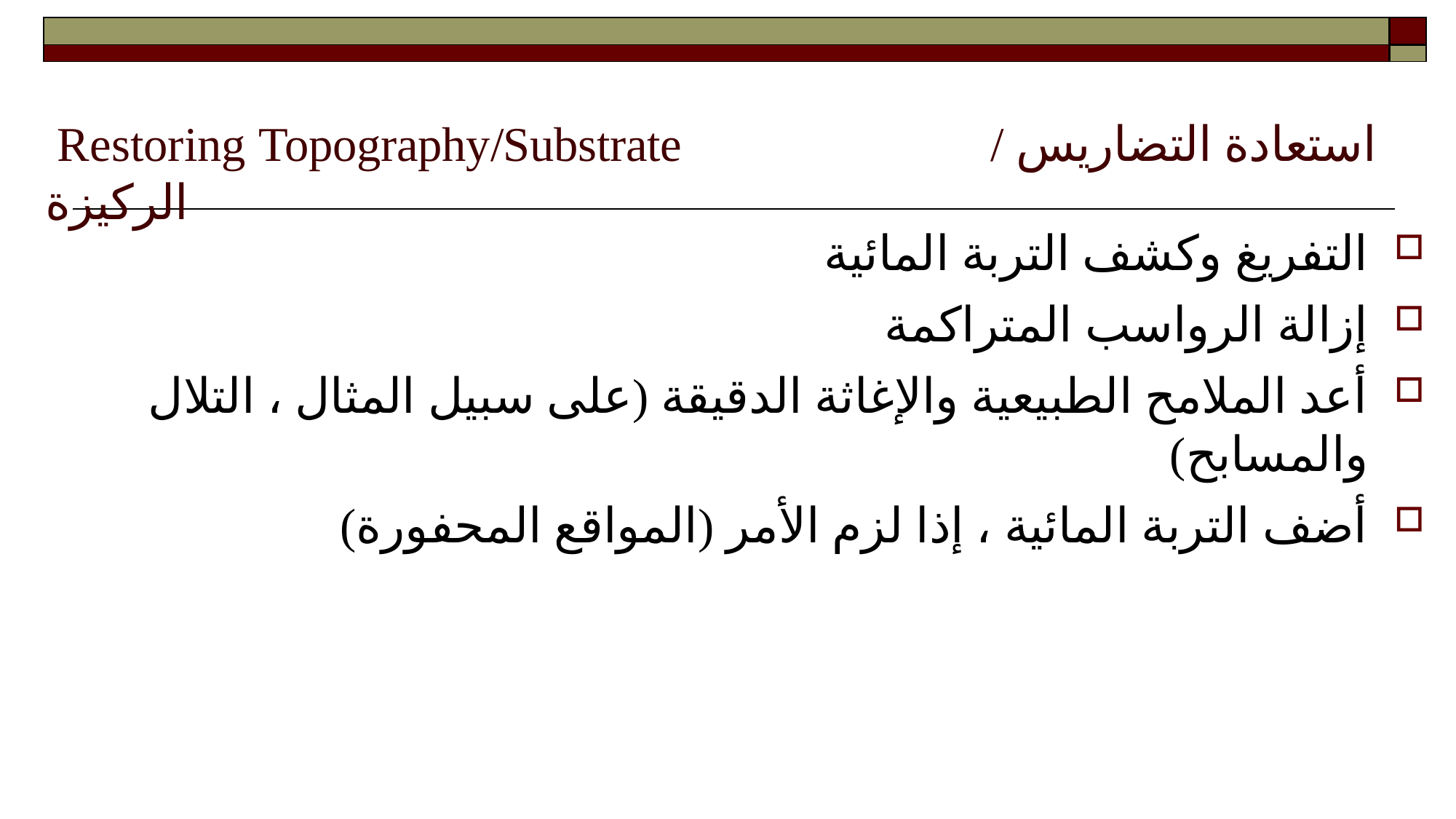

|  |  |
| --- | --- |
|  |  |
# Restoring Topography/Substrate                          استعادة التضاريس / الركيزة
التفريغ وكشف التربة المائية
إزالة الرواسب المتراكمة
أعد الملامح الطبيعية والإغاثة الدقيقة (على سبيل المثال ، التلال والمسابح)
أضف التربة المائية ، إذا لزم الأمر (المواقع المحفورة)